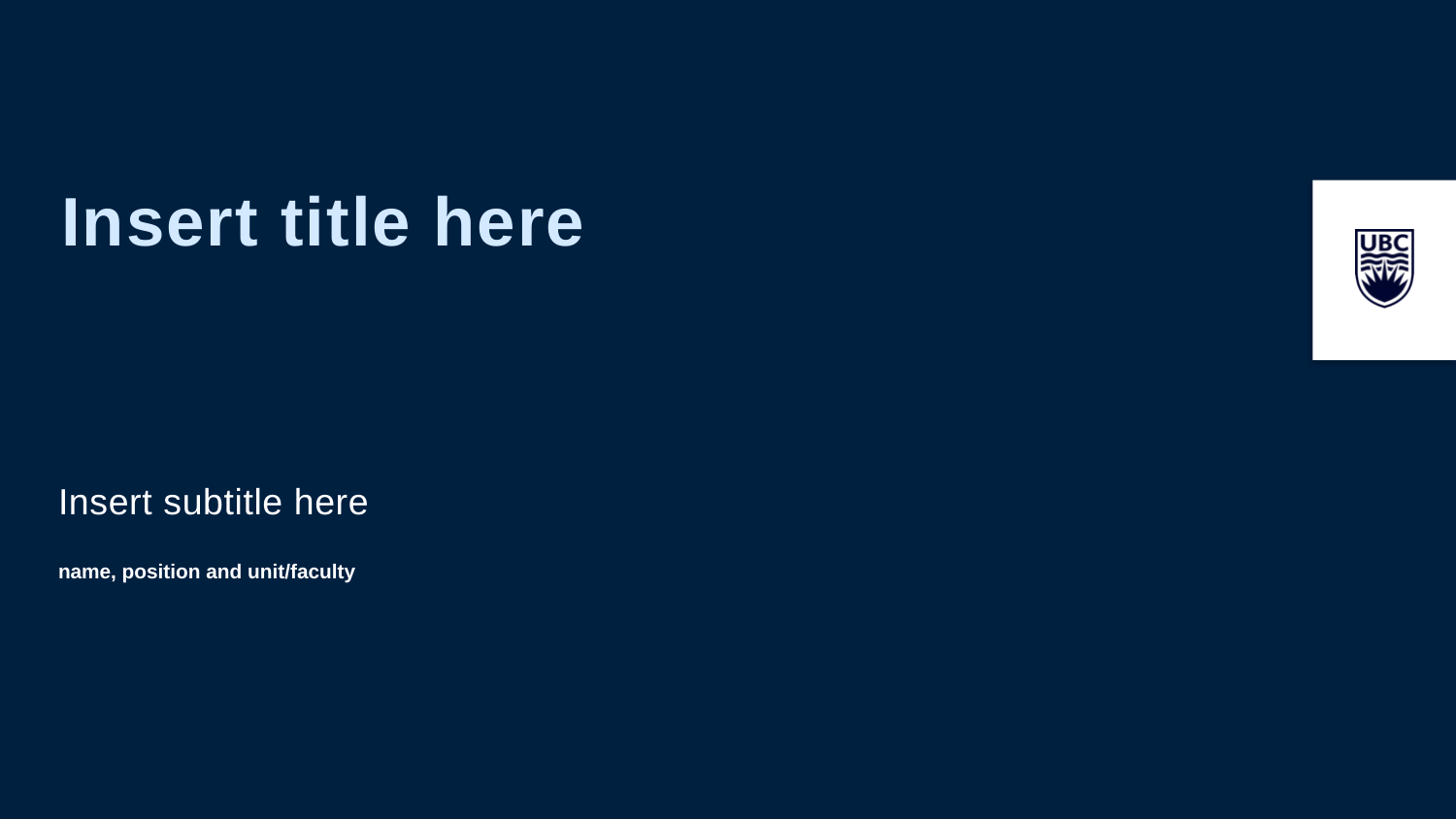

# Insert title here
Insert subtitle here
name, position and unit/faculty